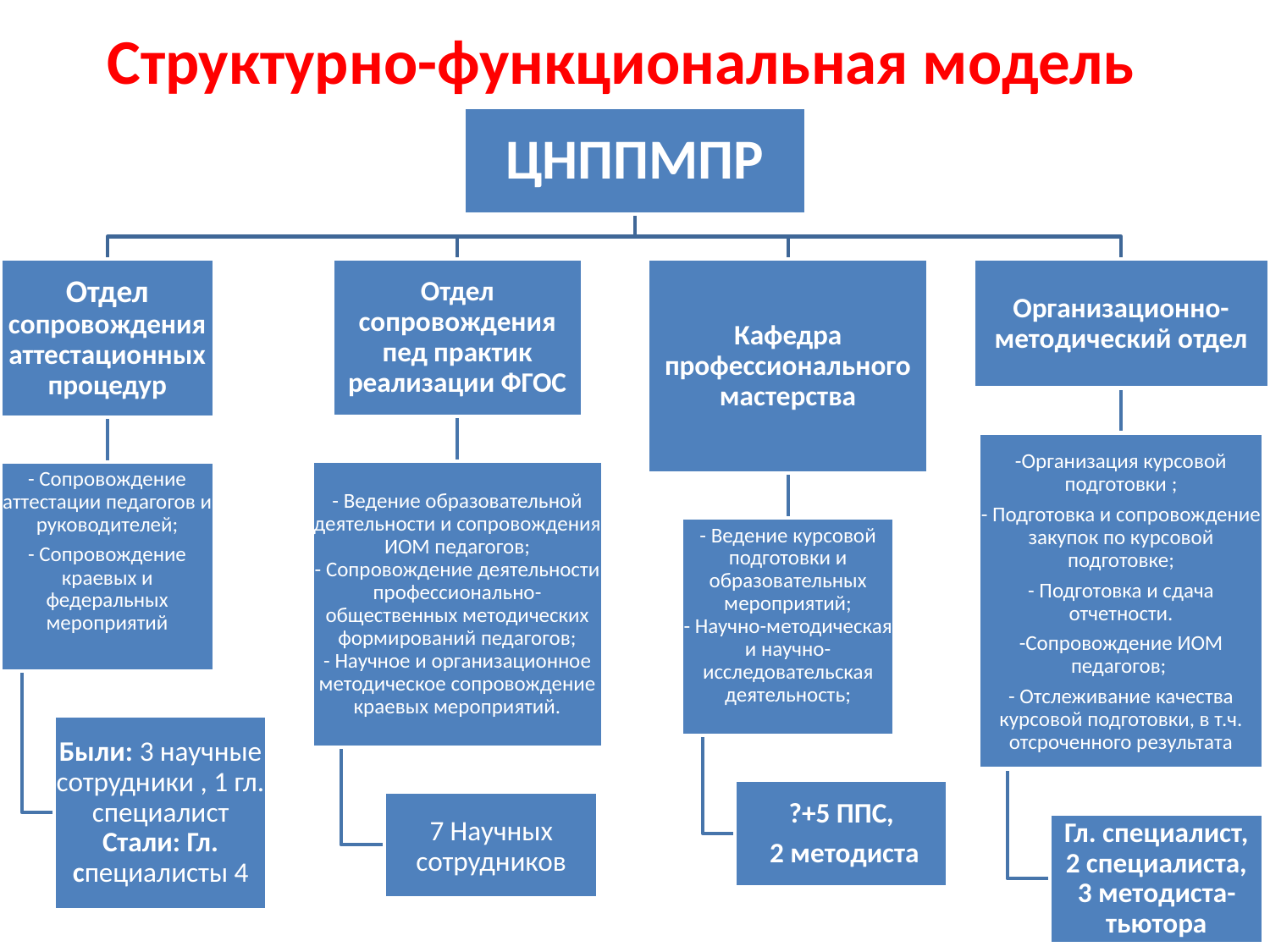

# Структурно-функциональная модель
ЦНППМПР
Отдел сопровождения аттестационных процедур
- Сопровождение аттестации педагогов и руководителей;
- Сопровождение краевых и федеральных мероприятий

Были: 3 научные сотрудники , 1 гл. специалист
Стали: Гл. специалисты 4
Отдел сопровождения пед практик реализации ФГОС
- Ведение образовательной деятельности и сопровождения ИОМ педагогов;
- Сопровождение деятельности профессионально-общественных методических формирований педагогов;
- Научное и организационное методическое сопровождение краевых мероприятий.

7 Научных сотрудников

Кафедра профессионального мастерства
- Ведение курсовой подготовки и образовательных мероприятий;
- Научно-методическая и научно-исследовательская деятельность;

?+5 ППС,
 2 методиста
Организационно-методический отдел

-Организация курсовой подготовки ;
- Подготовка и сопровождение закупок по курсовой подготовке;
- Подготовка и сдача отчетности.
-Сопровождение ИОМ педагогов;
- Отслеживание качества курсовой подготовки, в т.ч. отсроченного результата

Гл. специалист,
2 специалиста,
3 методиста-тьютора